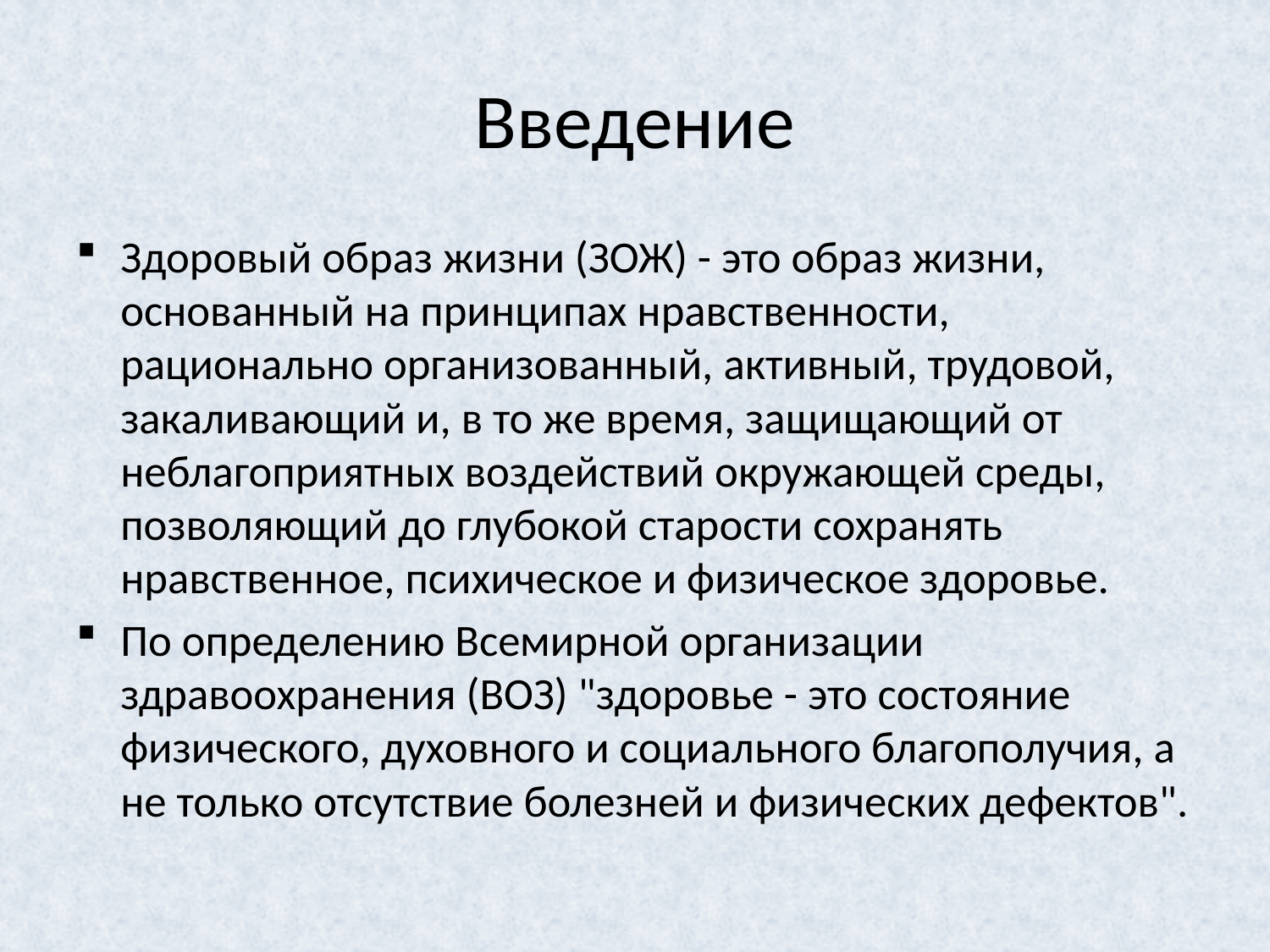

# Введение
Здоровый образ жизни (ЗОЖ) - это образ жизни, основанный на принципах нравственности, рационально организованный, активный, трудовой, закаливающий и, в то же время, защищающий от неблагоприятных воздействий окружающей среды, позволяющий до глубокой старости сохранять нравственное, психическое и физическое здоровье.
По определению Всемирной организации здравоохранения (ВОЗ) "здоровье - это состояние физического, духовного и социального благополучия, а не только отсутствие болезней и физических дефектов".